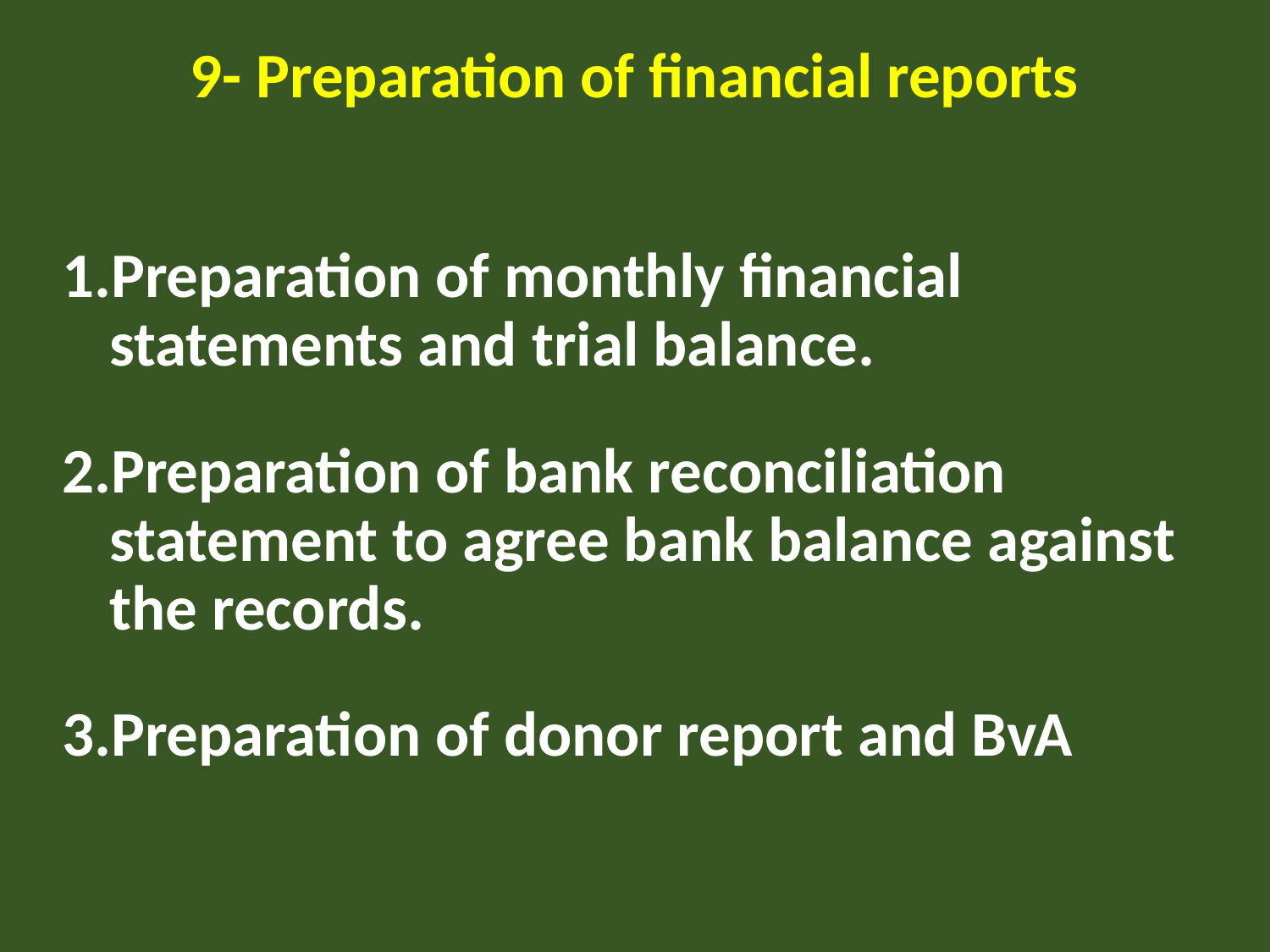

# 9- Preparation of financial reports
Preparation of monthly financial statements and trial balance.

Preparation of bank reconciliation statement to agree bank balance against the records.

Preparation of donor report and BvA